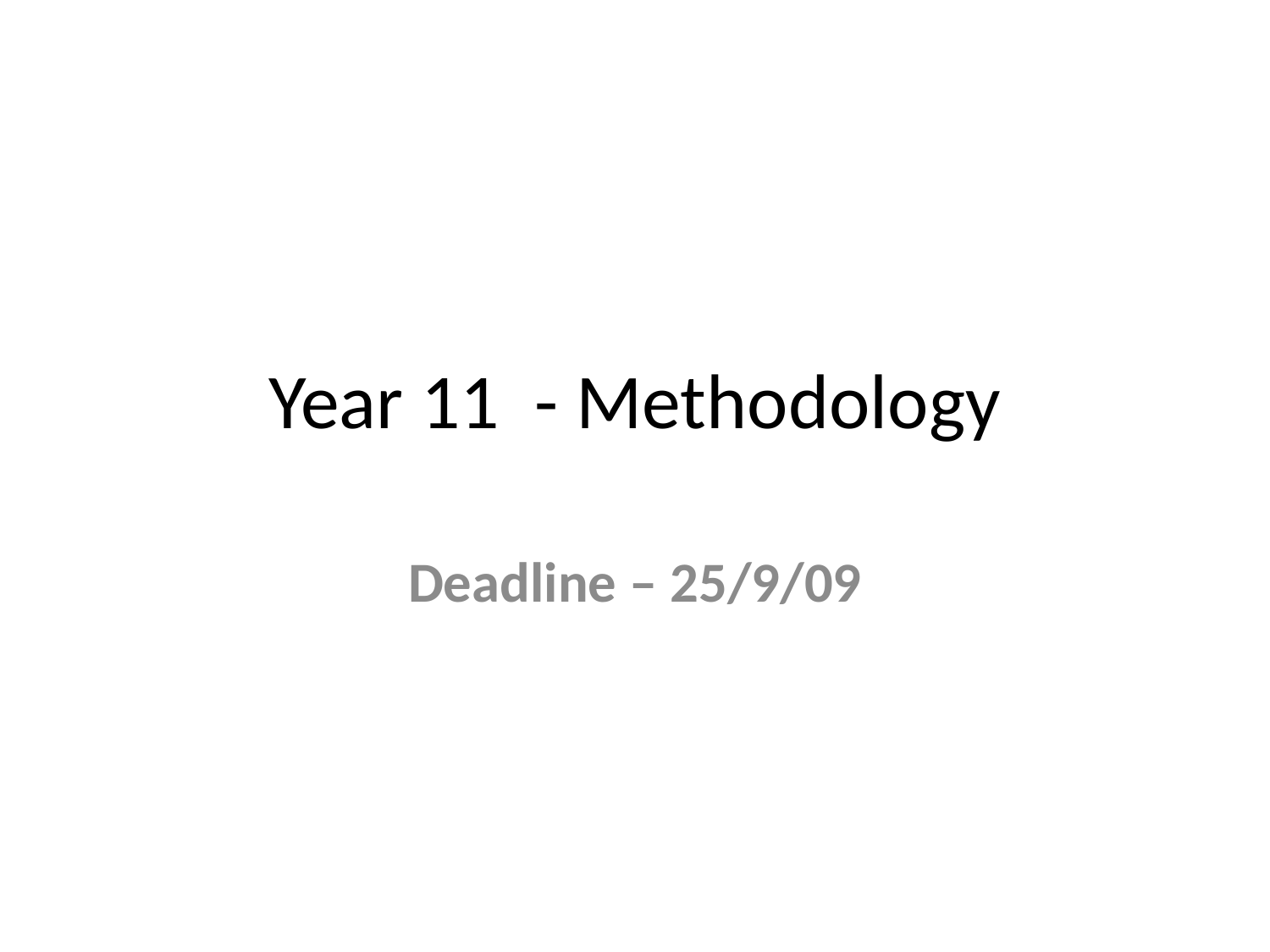

# Year 11  - Methodology
Deadline – 25/9/09